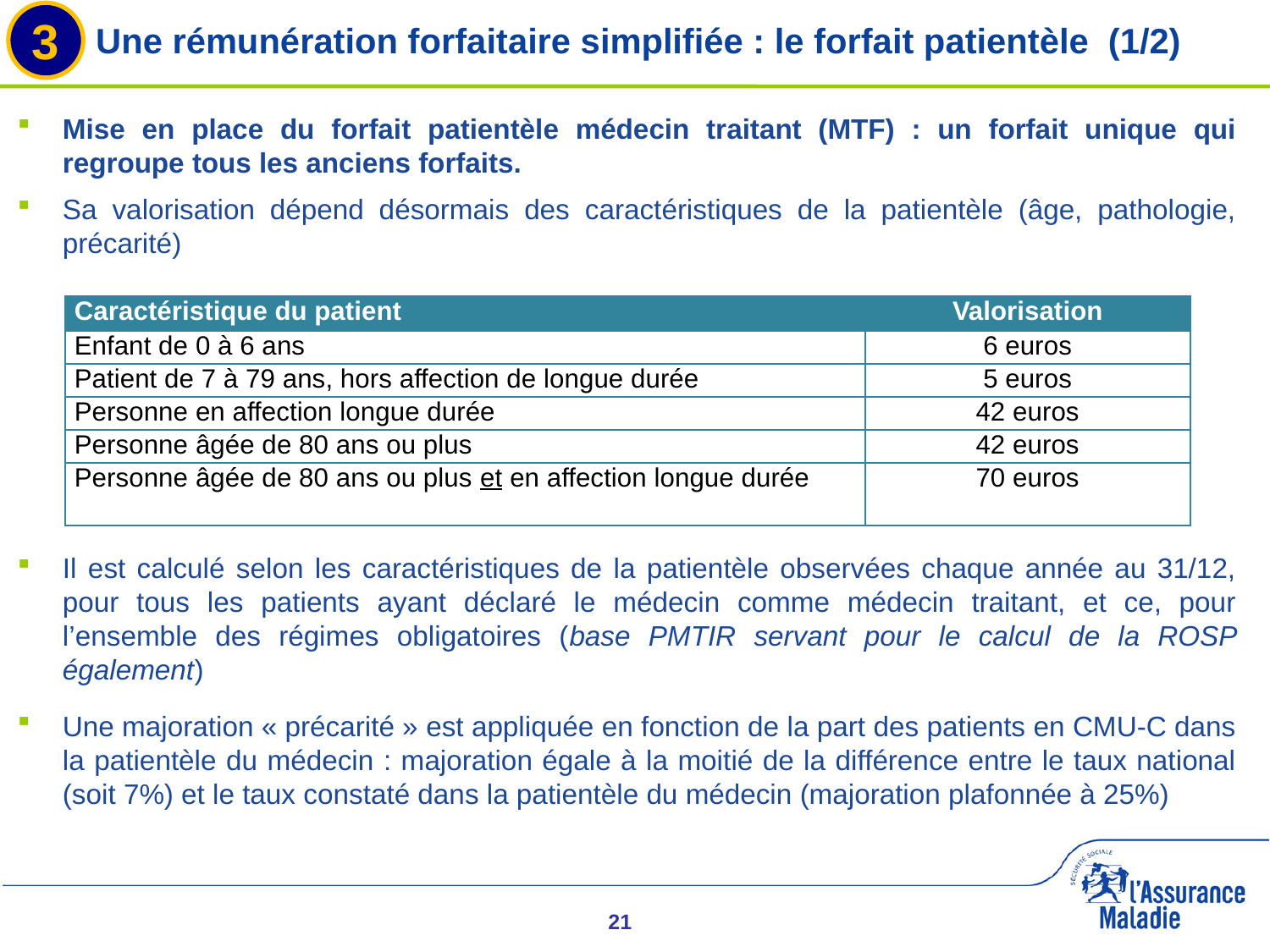

3
# Une rémunération forfaitaire simplifiée : le forfait patientèle  (1/2)

Mise en place du forfait patientèle médecin traitant (MTF) : un forfait unique qui regroupe tous les anciens forfaits.

Sa valorisation dépend désormais des caractéristiques de la patientèle (âge, pathologie, précarité)

Il est calculé selon les caractéristiques de la patientèle observées chaque année au 31/12, pour tous les patients ayant déclaré le médecin comme médecin traitant, et ce, pour l’ensemble des régimes obligatoires (base PMTIR servant pour le calcul de la ROSP également)

Une majoration « précarité » est appliquée en fonction de la part des patients en CMU-C dans la patientèle du médecin : majoration égale à la moitié de la différence entre le taux national (soit 7%) et le taux constaté dans la patientèle du médecin (majoration plafonnée à 25%)

| Caractéristique du patient | Valorisation |
| --- | --- |
| Enfant de 0 à 6 ans | 6 euros |
| Patient de 7 à 79 ans, hors affection de longue durée | 5 euros |
| Personne en affection longue durée | 42 euros |
| Personne âgée de 80 ans ou plus | 42 euros |
| Personne âgée de 80 ans ou plus et en affection longue durée | 70 euros |
21